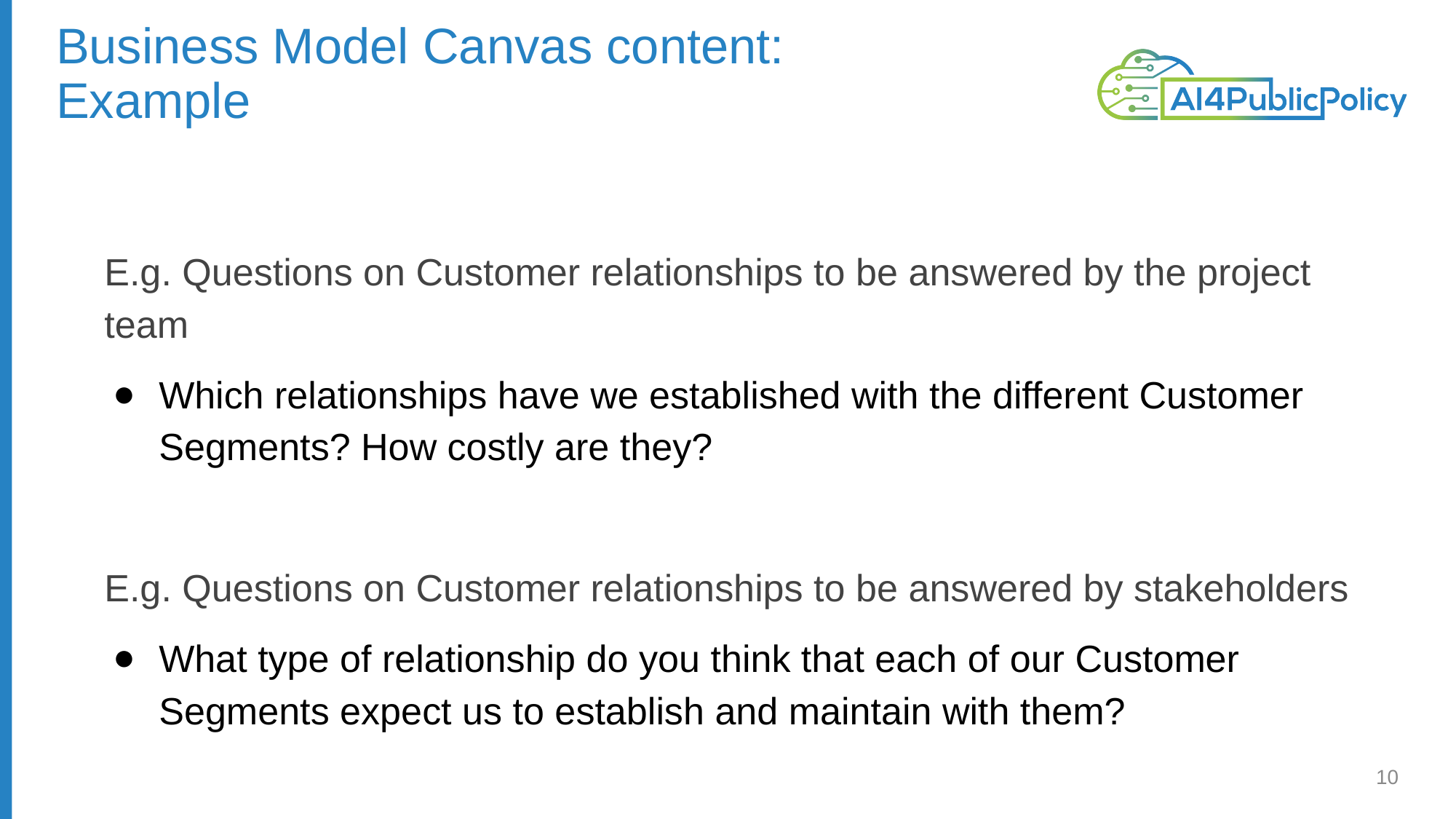

# Business Model Canvas content: Example
E.g. Questions on Customer relationships to be answered by the project team
Which relationships have we established with the different Customer Segments? How costly are they?

E.g. Questions on Customer relationships to be answered by stakeholders
What type of relationship do you think that each of our Customer Segments expect us to establish and maintain with them?

10